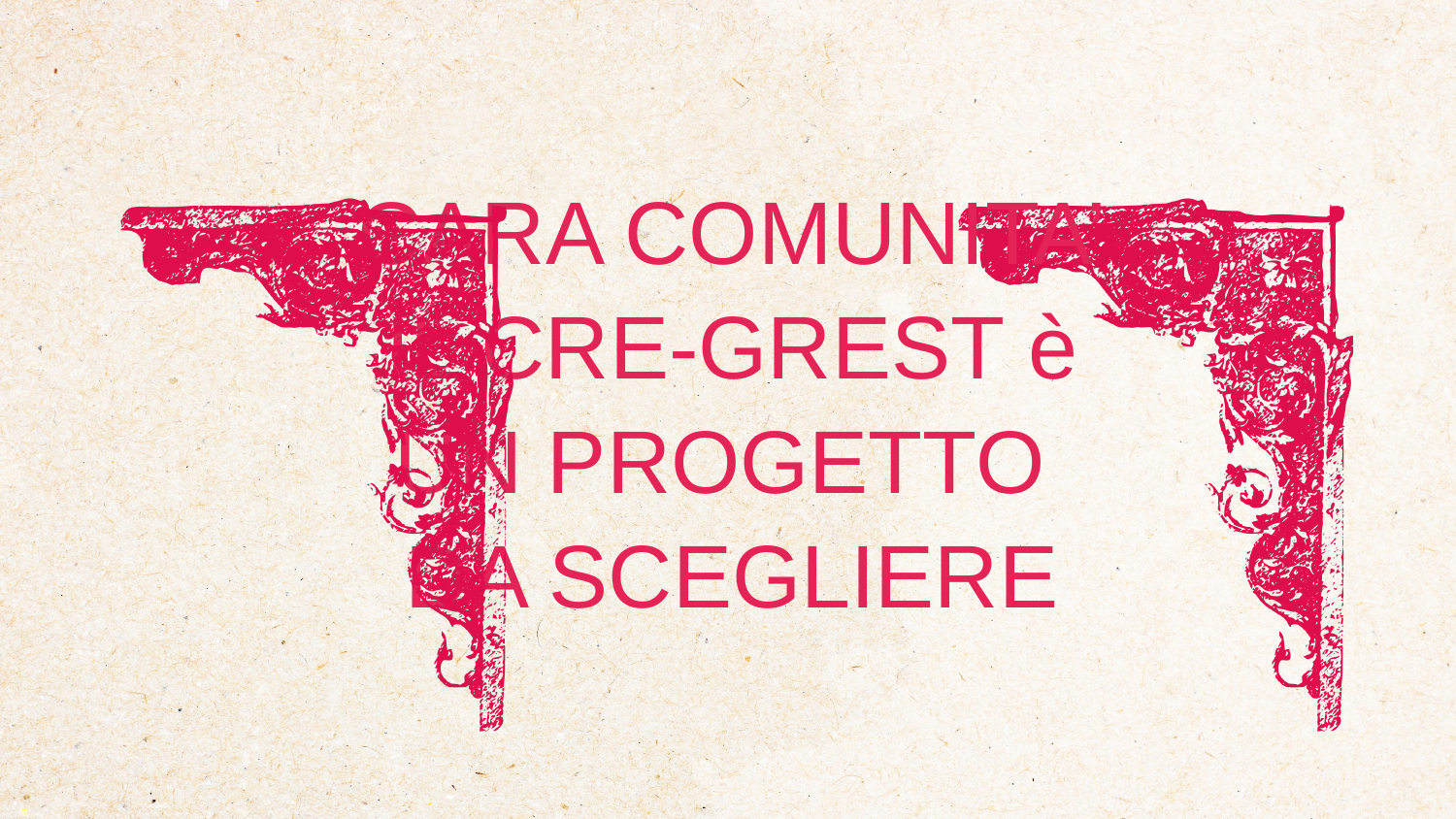

CARA COMUNITA’
IL CRE-GREST è
UN PROGETTO
DA SCEGLIERE